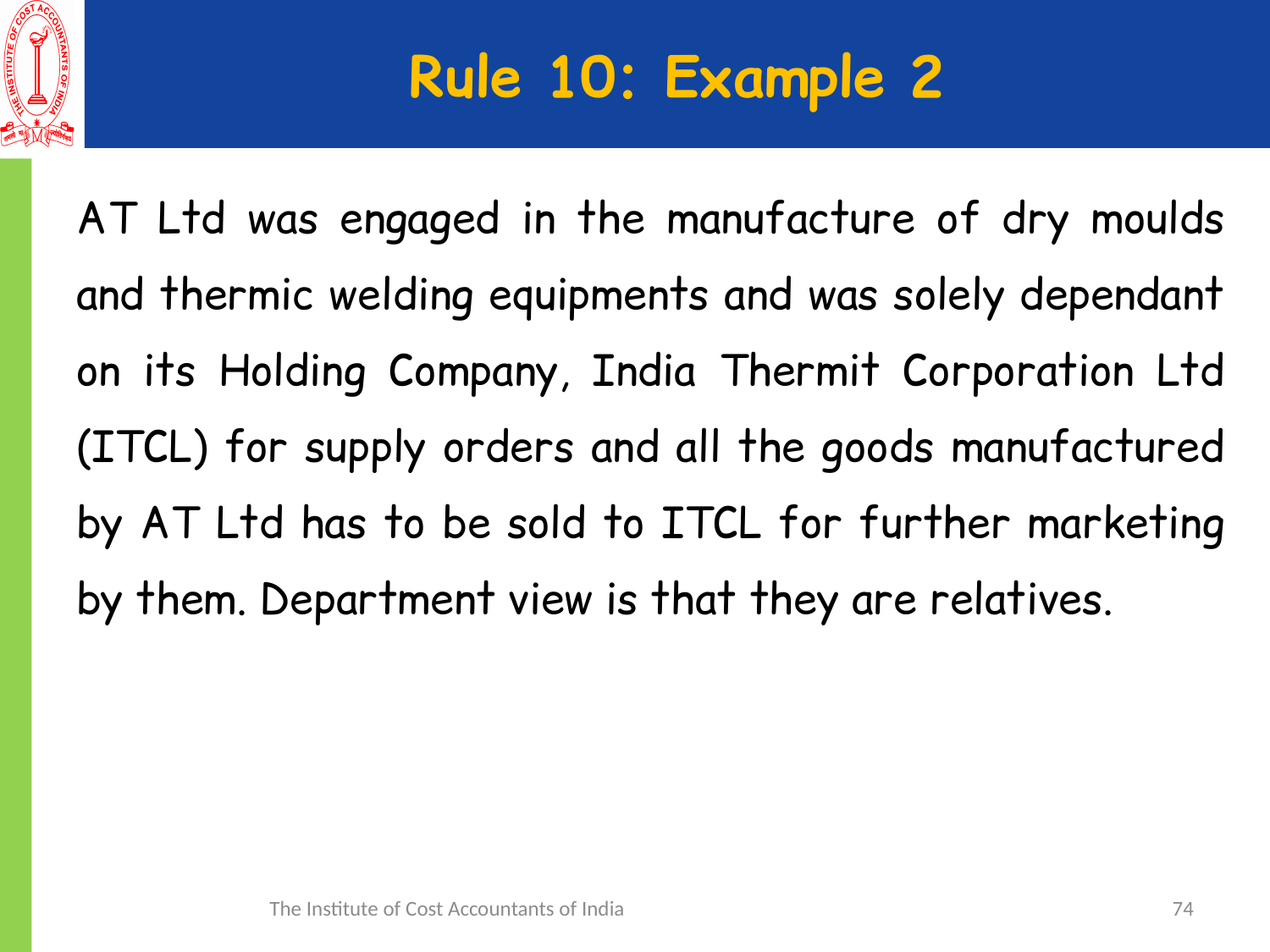

# Rule 10: Example 2
AT Ltd was engaged in the manufacture of dry moulds and thermic welding equipments and was solely dependant on its Holding Company, India Thermit Corporation Ltd (ITCL) for supply orders and all the goods manufactured by AT Ltd has to be sold to ITCL for further marketing by them. Department view is that they are relatives.
The Institute of Cost Accountants of India
74